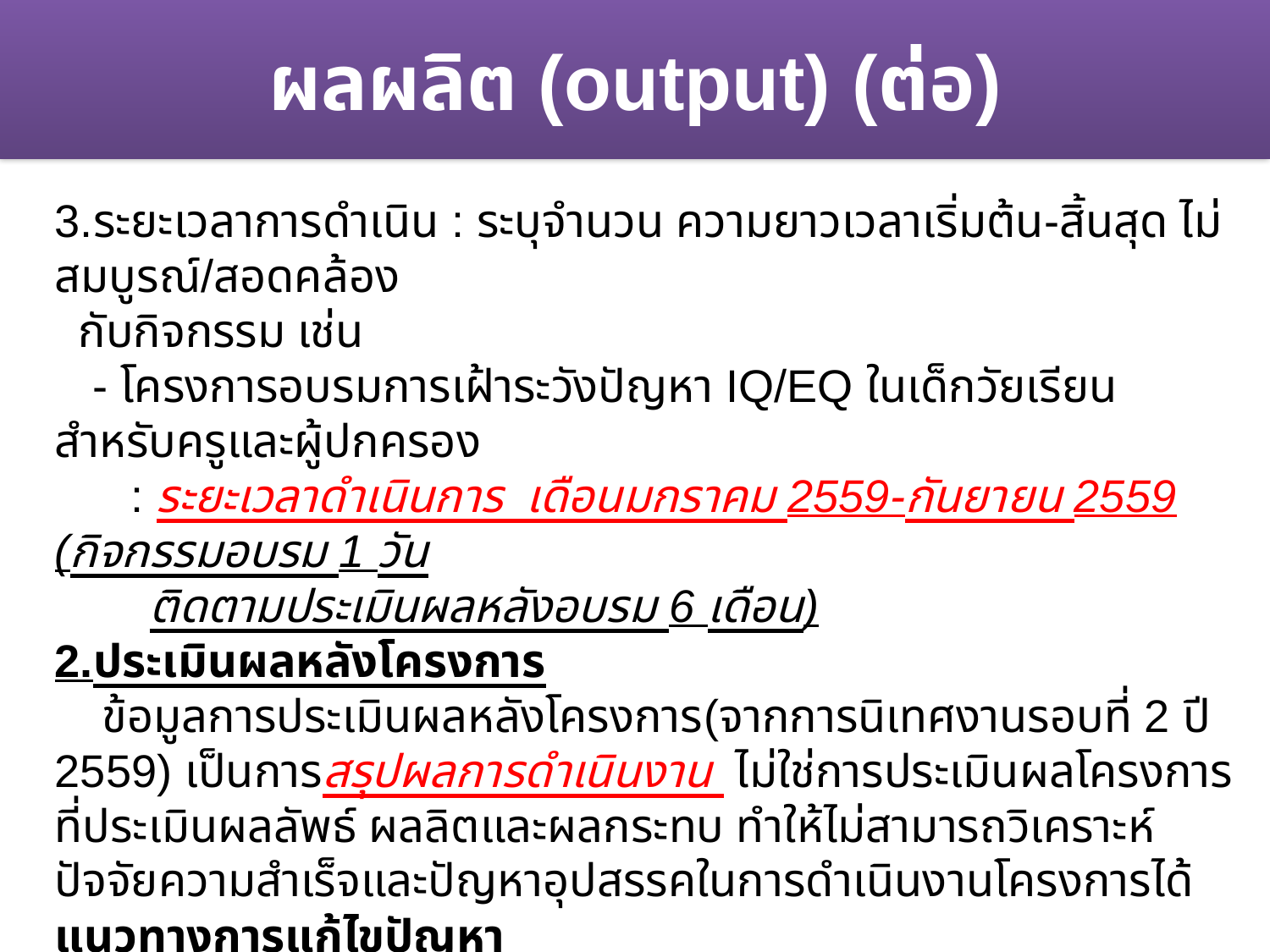

# ผลผลิต (output) (ต่อ)
3.ระยะเวลาการดำเนิน : ระบุจำนวน ความยาวเวลาเริ่มต้น-สิ้นสุด ไม่สมบูรณ์/สอดคล้อง
  กับกิจกรรม เช่น
   - โครงการอบรมการเฝ้าระวังปัญหา IQ/EQ ในเด็กวัยเรียนสำหรับครูและผู้ปกครอง
      : ระยะเวลาดำเนินการ  เดือนมกราคม 2559-กันยายน 2559 (กิจกรรมอบรม 1 วัน
        ติดตามประเมินผลหลังอบรม 6 เดือน)
2.ประเมินผลหลังโครงการ
    ข้อมูลการประเมินผลหลังโครงการ(จากการนิเทศงานรอบที่ 2 ปี 2559) เป็นการสรุปผลการดำเนินงาน  ไม่ใช่การประเมินผลโครงการที่ประเมินผลลัพธ์ ผลลิตและผลกระทบ ทำให้ไม่สามารถวิเคราะห์ปัจจัยความสำเร็จและปัญหาอุปสรรคในการดำเนินงานโครงการได้
แนวทางการแก้ไขปัญหา
1.ทบทวนและทำเข้าใจในการเขียนโครงการที่ถูกต้องและขอความร่วมมือให้ผู้รับผิดชอบงานและผู้รับผิดชอบโครงการจัดทำการประเมินผลหลังโครงการเพื่อนำเป็นข้อมูลนพเข้าในการจัดทำแผนปีงบประมาณ 2560 ต่อไป